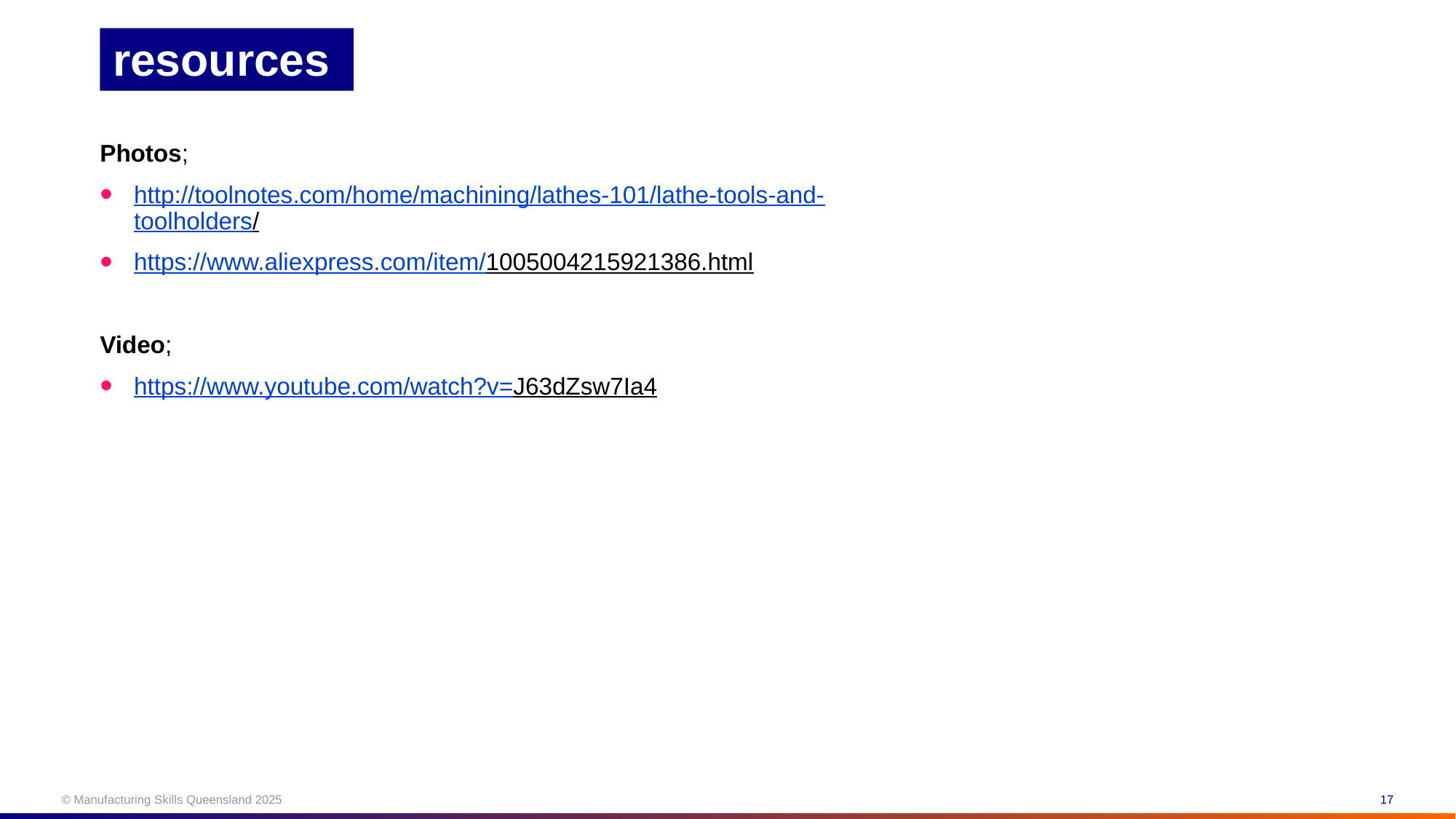

# resources
Photos;
http://toolnotes.com/home/machining/lathes-101/lathe-tools-and-toolholders/
https://www.aliexpress.com/item/1005004215921386.html

Video;
https://www.youtube.com/watch?v=J63dZsw7Ia4